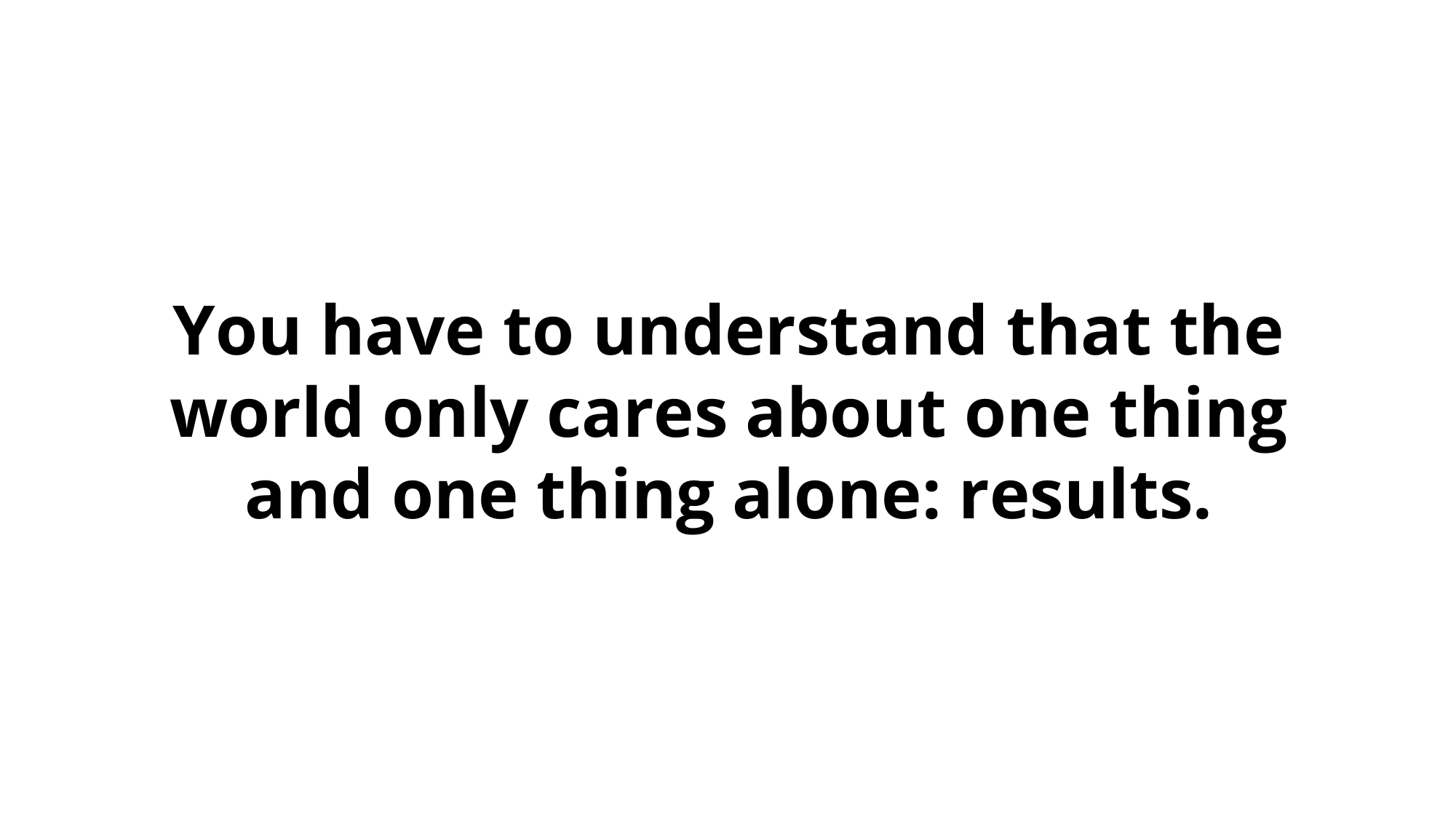

You have to understand that the world only cares about one thing and one thing alone: results.